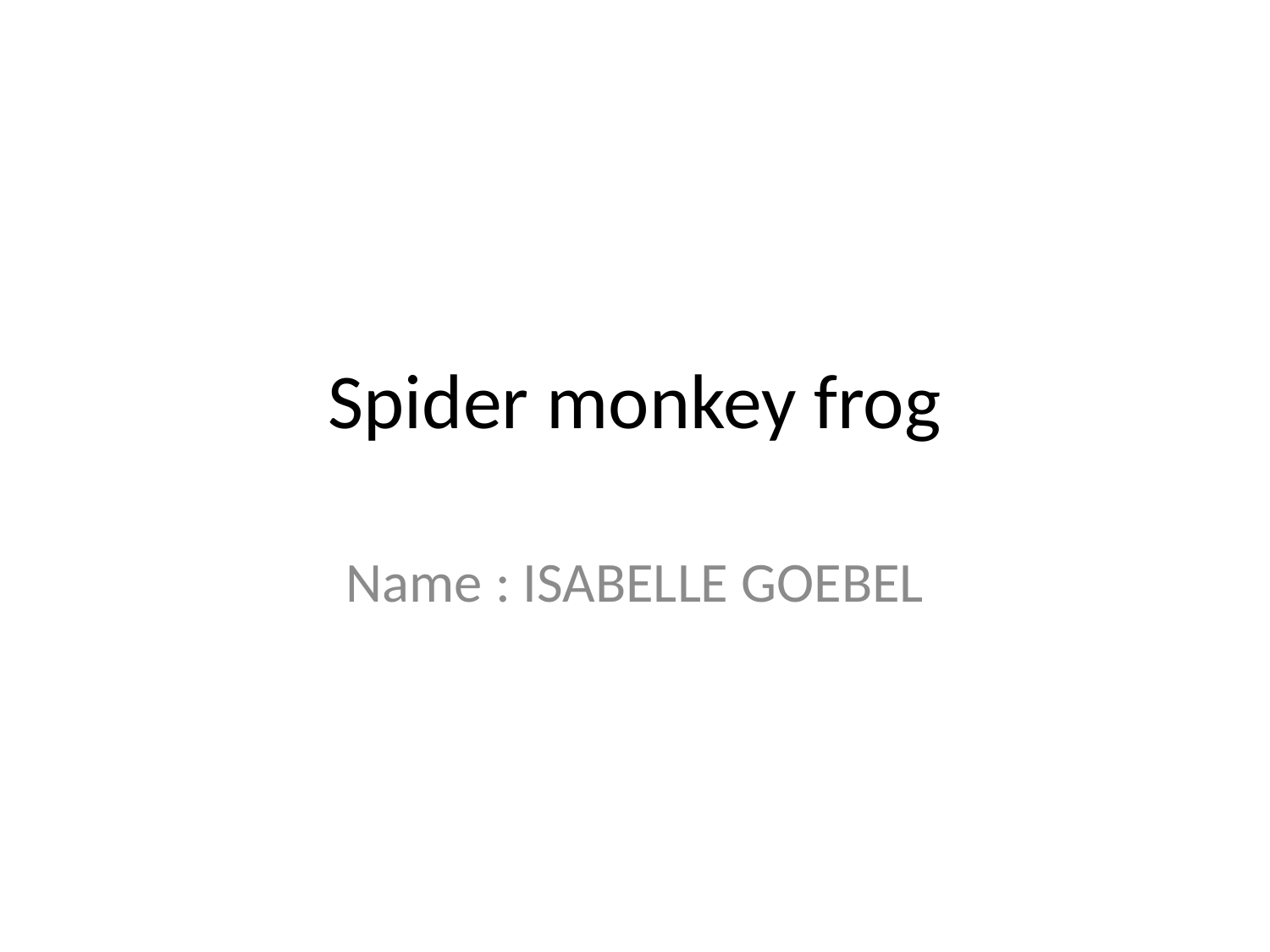

# Spider monkey frog
Name : ISABELLE GOEBEL